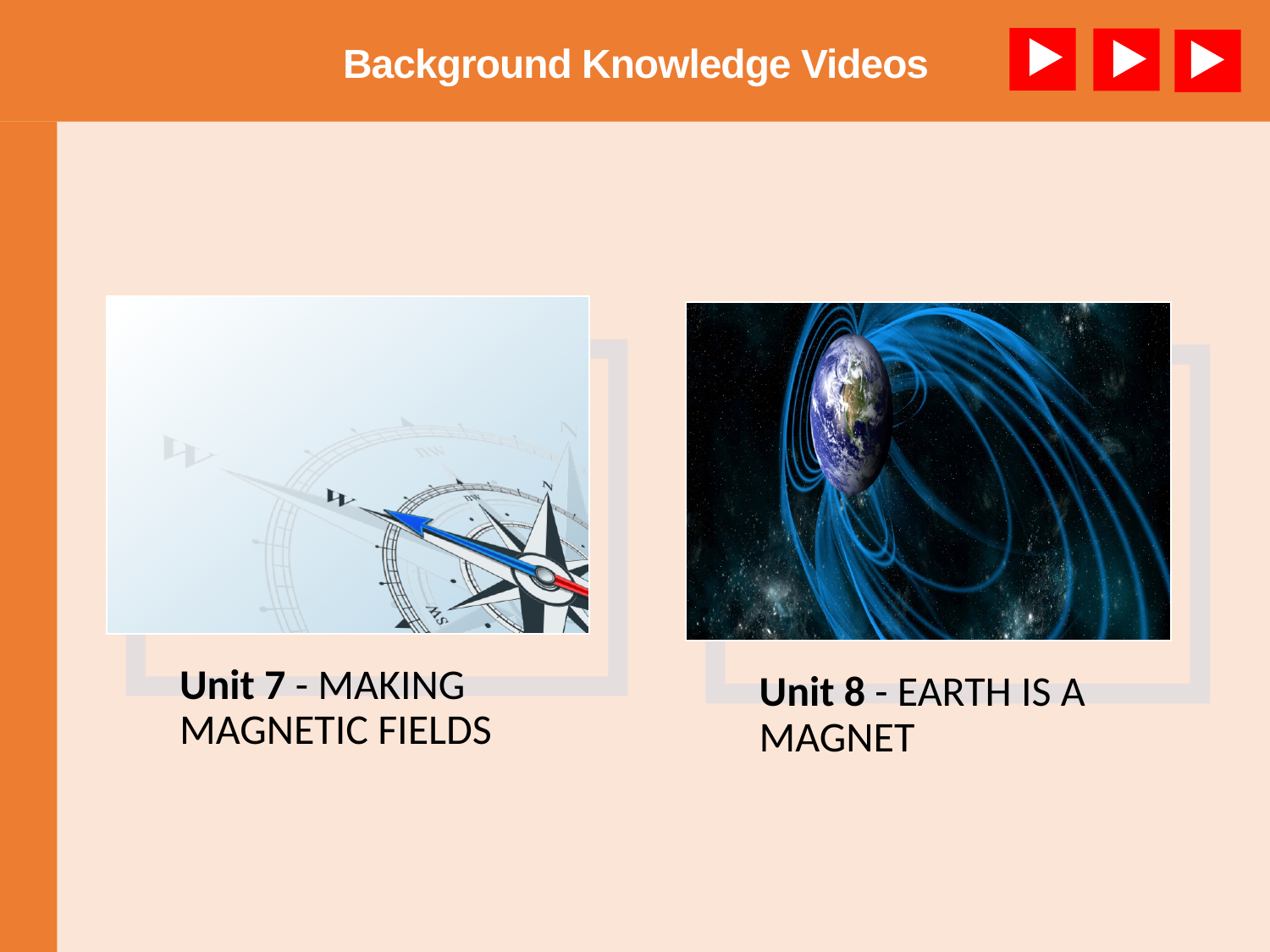

Background Knowledge Videos

Unit 7 - MAKING MAGNETIC FIELDS

Unit 8 - EARTH IS A MAGNET